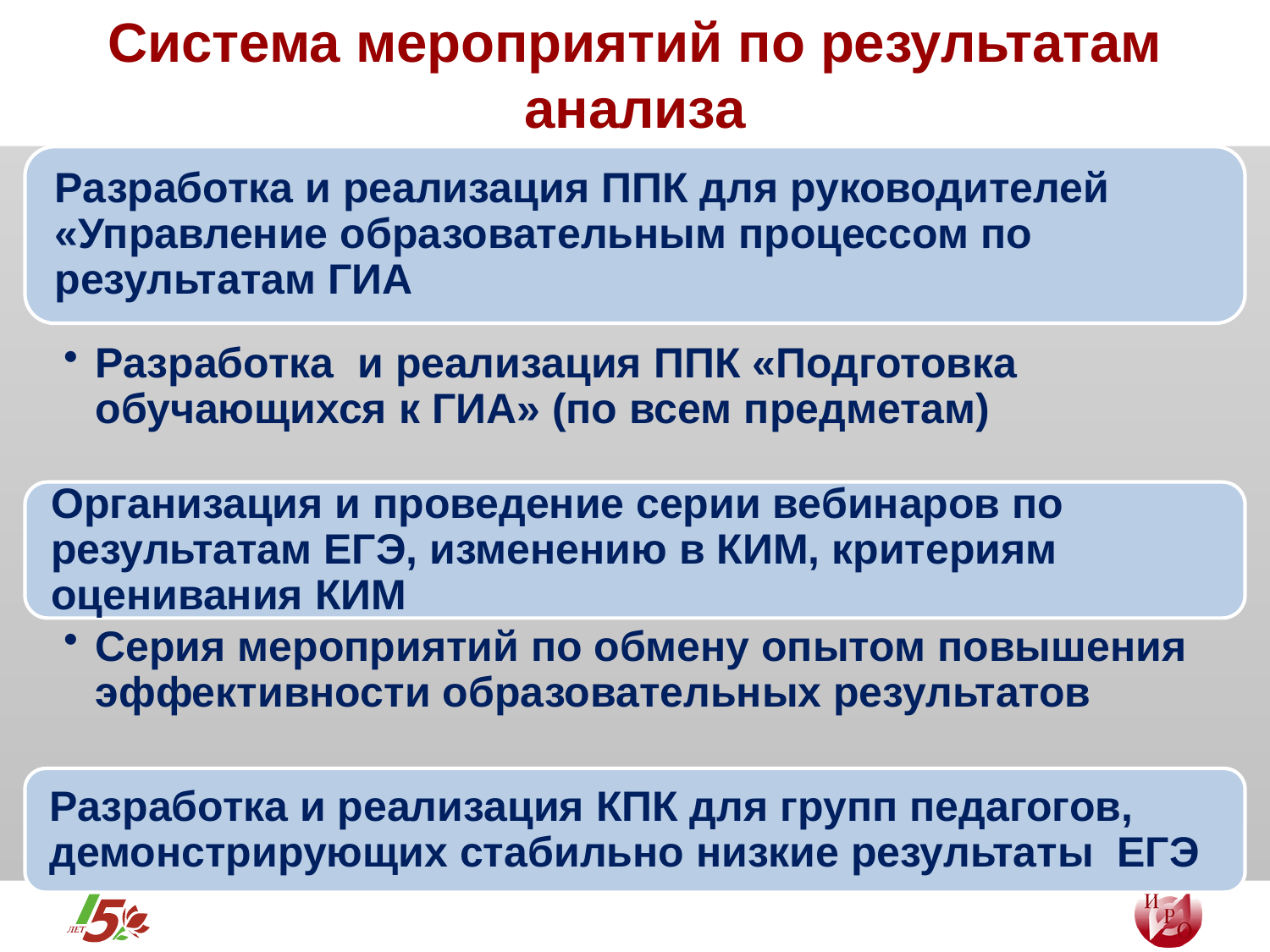

# Система мероприятий по результатам анализа
Разработка и реализация ППК для руководителей «Управление образовательным процессом по результатам ГИА
Разработка  и реализация ППК «Подготовка обучающихся к ГИА» (по всем предметам)
Организация и проведение серии вебинаров по результатам ЕГЭ, изменению в КИМ, критериям оценивания КИМ
Серия мероприятий по обмену опытом повышения эффективности образовательных результатов
Разработка и реализация КПК для групп педагогов, демонстрирующих стабильно низкие результаты  ЕГЭ